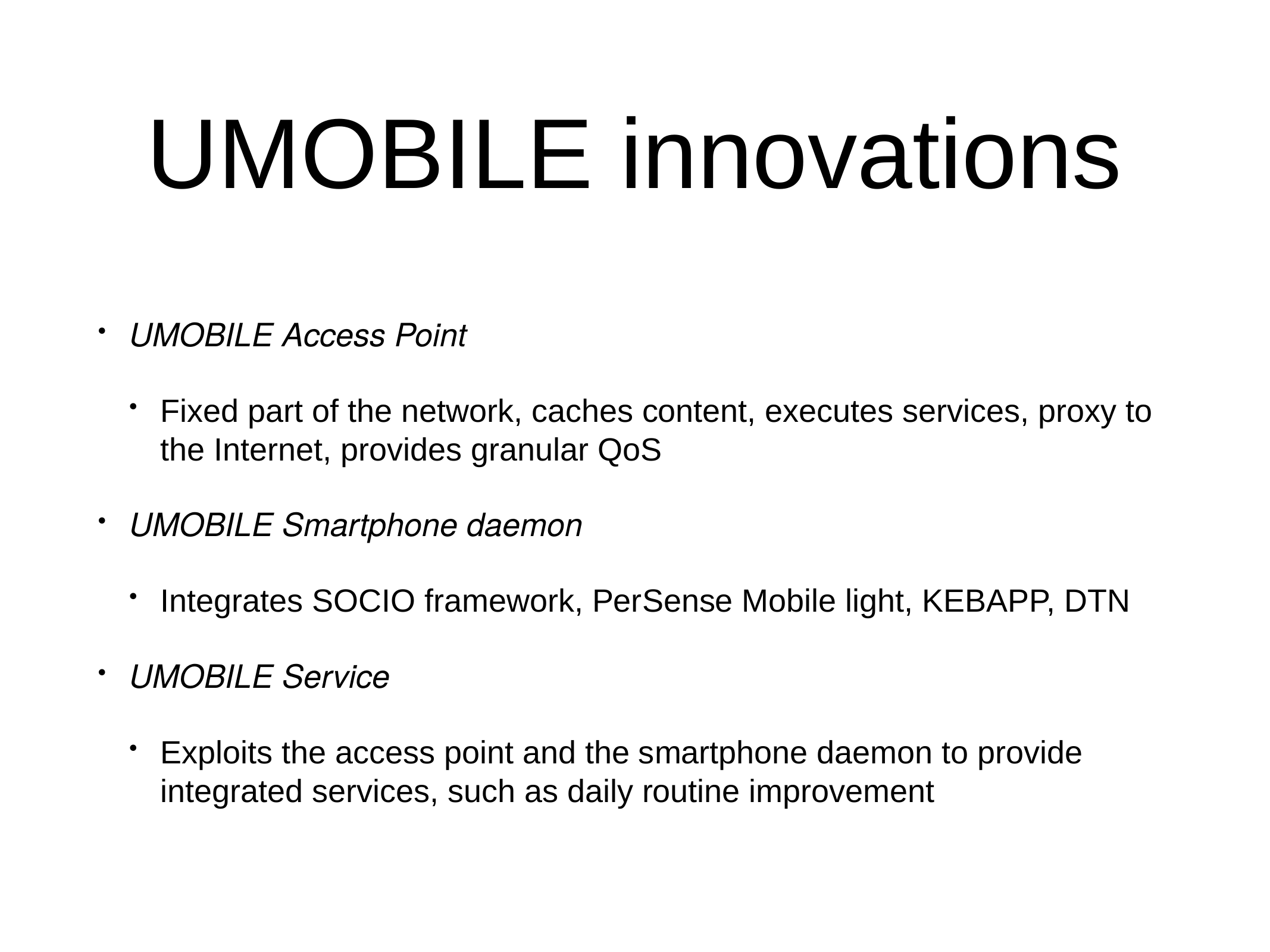

# UMOBILE innovations
UMOBILE Access Point
Fixed part of the network, caches content, executes services, proxy to the Internet, provides granular QoS
UMOBILE Smartphone daemon
Integrates SOCIO framework, PerSense Mobile light, KEBAPP, DTN
UMOBILE Service
Exploits the access point and the smartphone daemon to provide integrated services, such as daily routine improvement